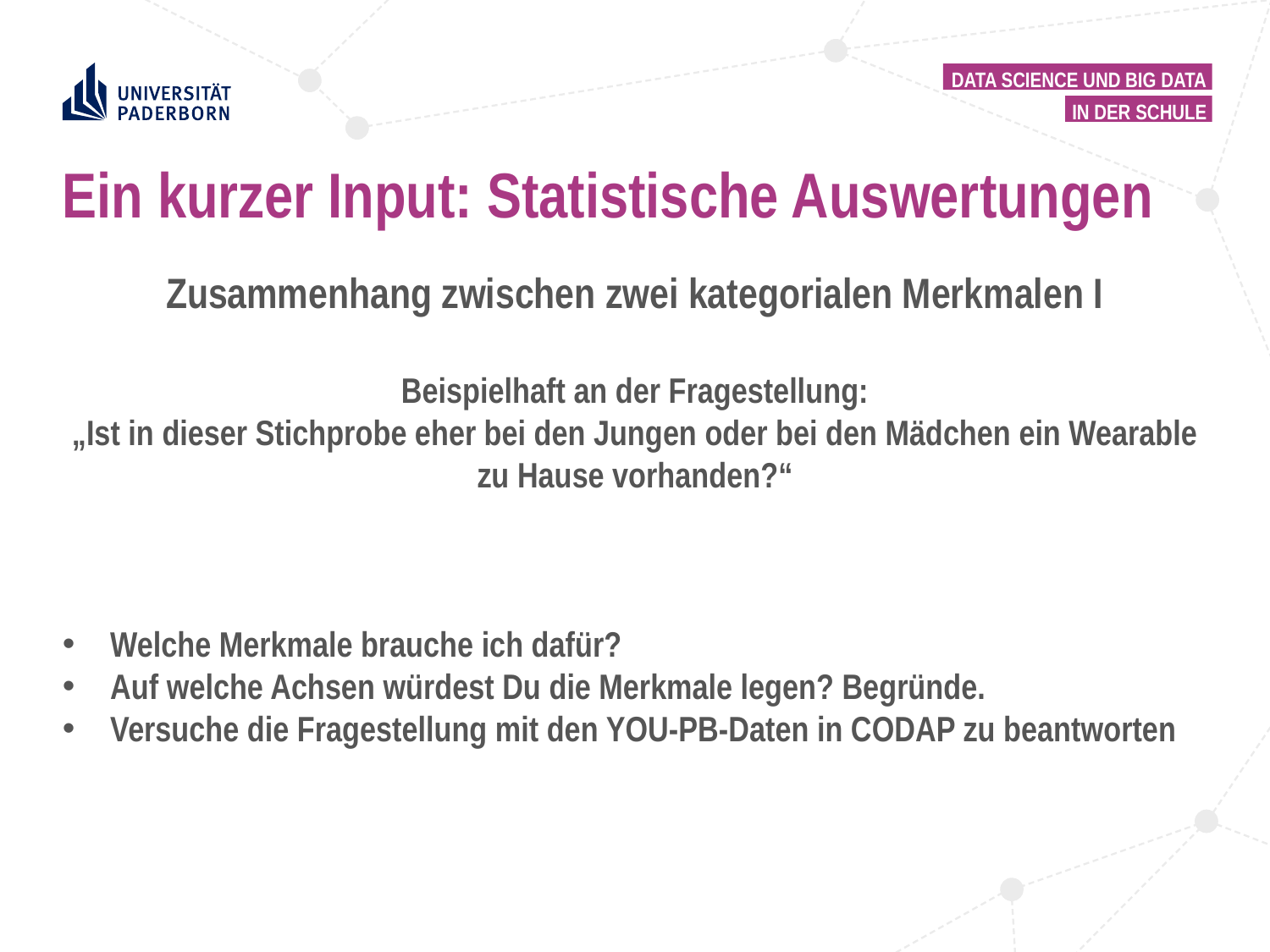

Data science und big data
In der schule
# Ein kurzer Input: Statistische Auswertungen
Zusammenhang zwischen zwei kategorialen Merkmalen I

Beispielhaft an der Fragestellung:
„Ist in dieser Stichprobe eher bei den Jungen oder bei den Mädchen ein Wearable zu Hause vorhanden?“

Welche Merkmale brauche ich dafür?
Auf welche Achsen würdest Du die Merkmale legen? Begründe.
Versuche die Fragestellung mit den YOU-PB-Daten in CODAP zu beantworten